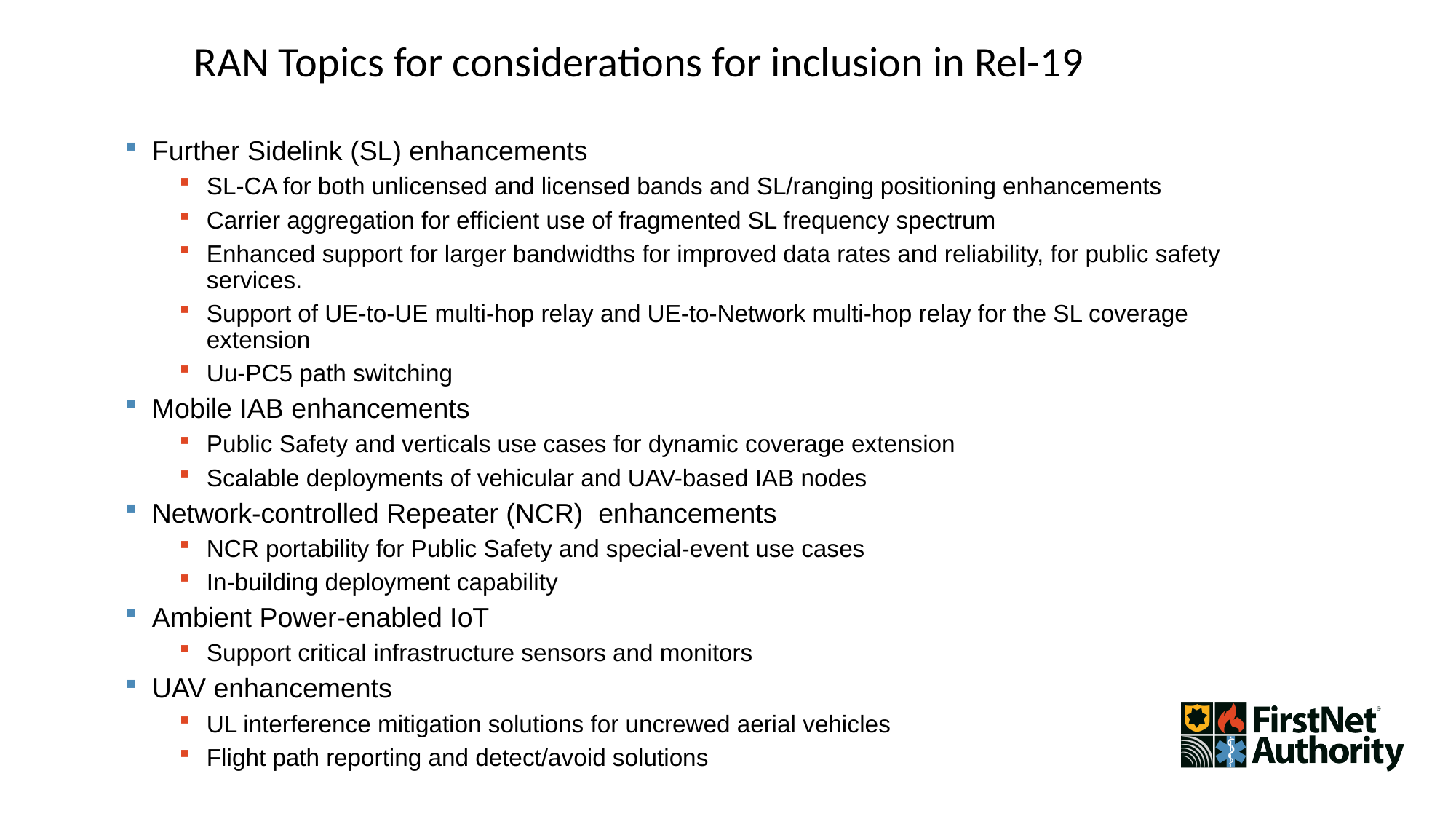

RAN Topics for considerations for inclusion in Rel-19
Further Sidelink (SL) enhancements
SL-CA for both unlicensed and licensed bands and SL/ranging positioning enhancements
Carrier aggregation for efficient use of fragmented SL frequency spectrum
Enhanced support for larger bandwidths for improved data rates and reliability, for public safety services.
Support of UE-to-UE multi-hop relay and UE-to-Network multi-hop relay for the SL coverage extension
Uu-PC5 path switching
Mobile IAB enhancements
Public Safety and verticals use cases for dynamic coverage extension
Scalable deployments of vehicular and UAV-based IAB nodes
Network-controlled Repeater (NCR)  enhancements
NCR portability for Public Safety and special-event use cases
In-building deployment capability
Ambient Power-enabled IoT
Support critical infrastructure sensors and monitors
UAV enhancements
UL interference mitigation solutions for uncrewed aerial vehicles
Flight path reporting and detect/avoid solutions